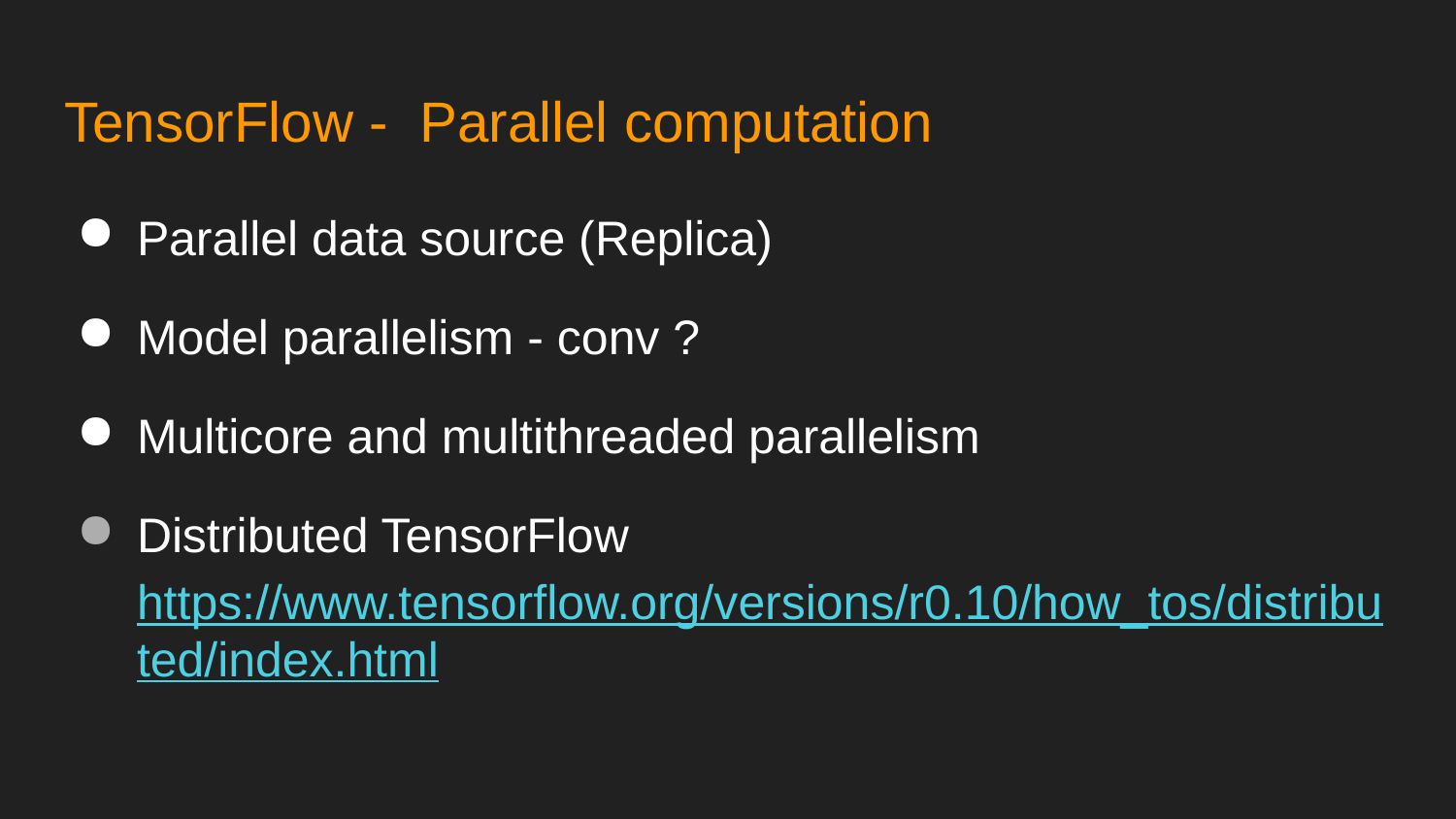

# TensorFlow -  Parallel computation
Parallel data source (Replica)
Model parallelism - conv ?
Multicore and multithreaded parallelism
Distributed TensorFlow https://www.tensorflow.org/versions/r0.10/how_tos/distributed/index.html